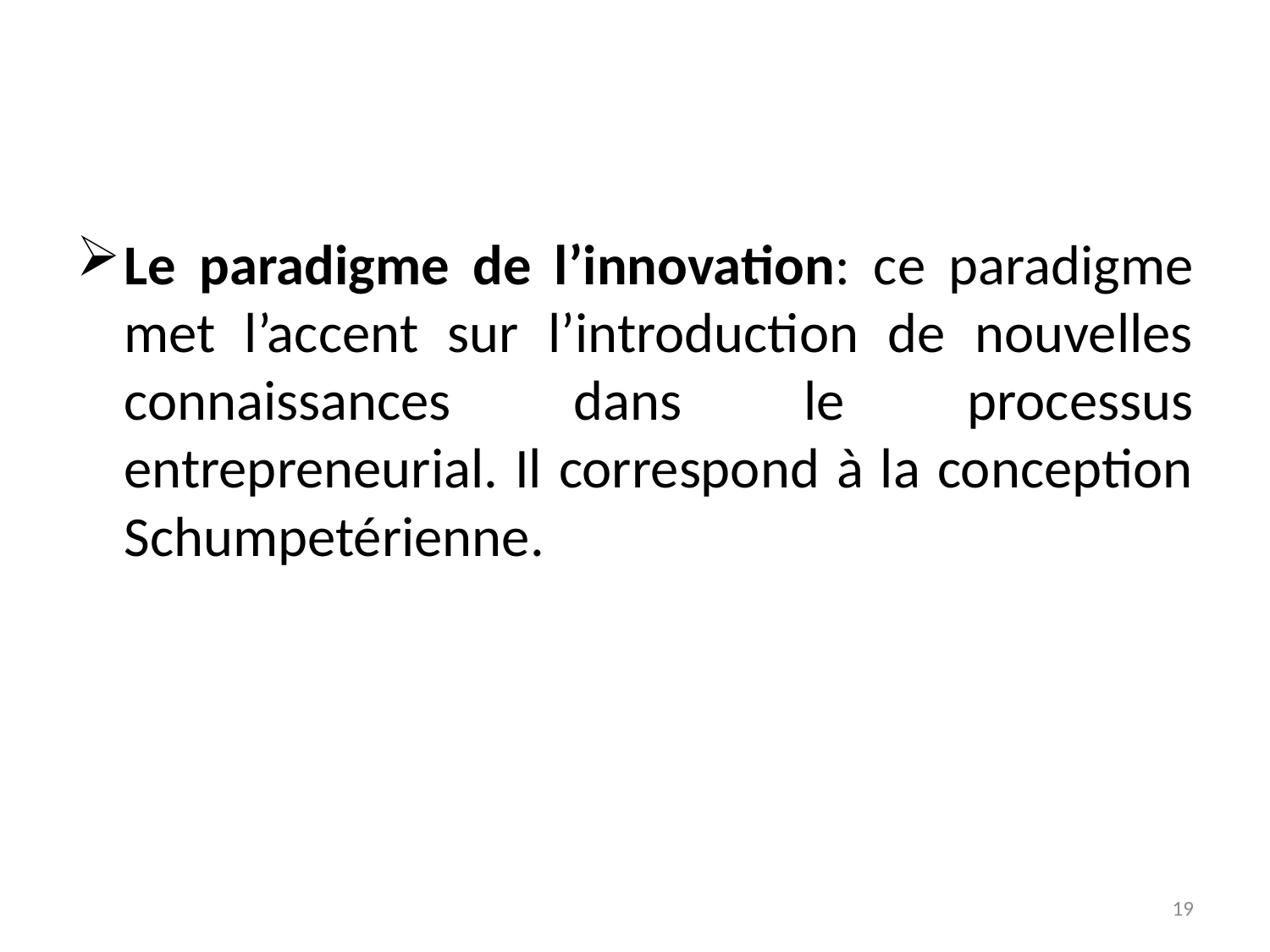

#
Le paradigme de l’innovation: ce paradigme met l’accent sur l’introduction de nouvelles connaissances dans le processus entrepreneurial. Il correspond à la conception Schumpetérienne.
19